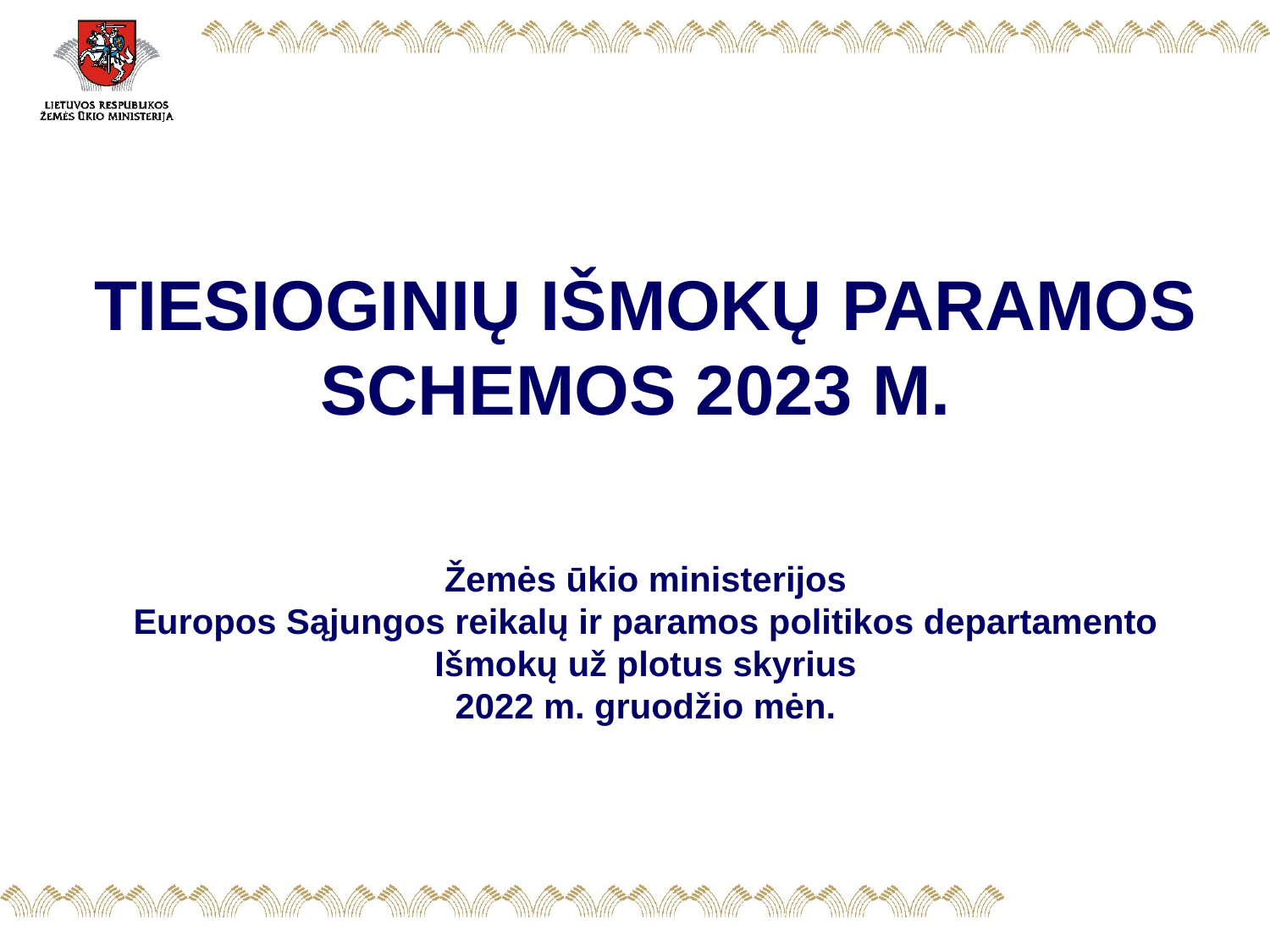

TIESIOGINIŲ IŠMOKŲ PARAMOS SCHEMOS 2023 M.

Žemės ūkio ministerijos
Europos Sąjungos reikalų ir paramos politikos departamento
Išmokų už plotus skyrius
2022 m. gruodžio mėn.